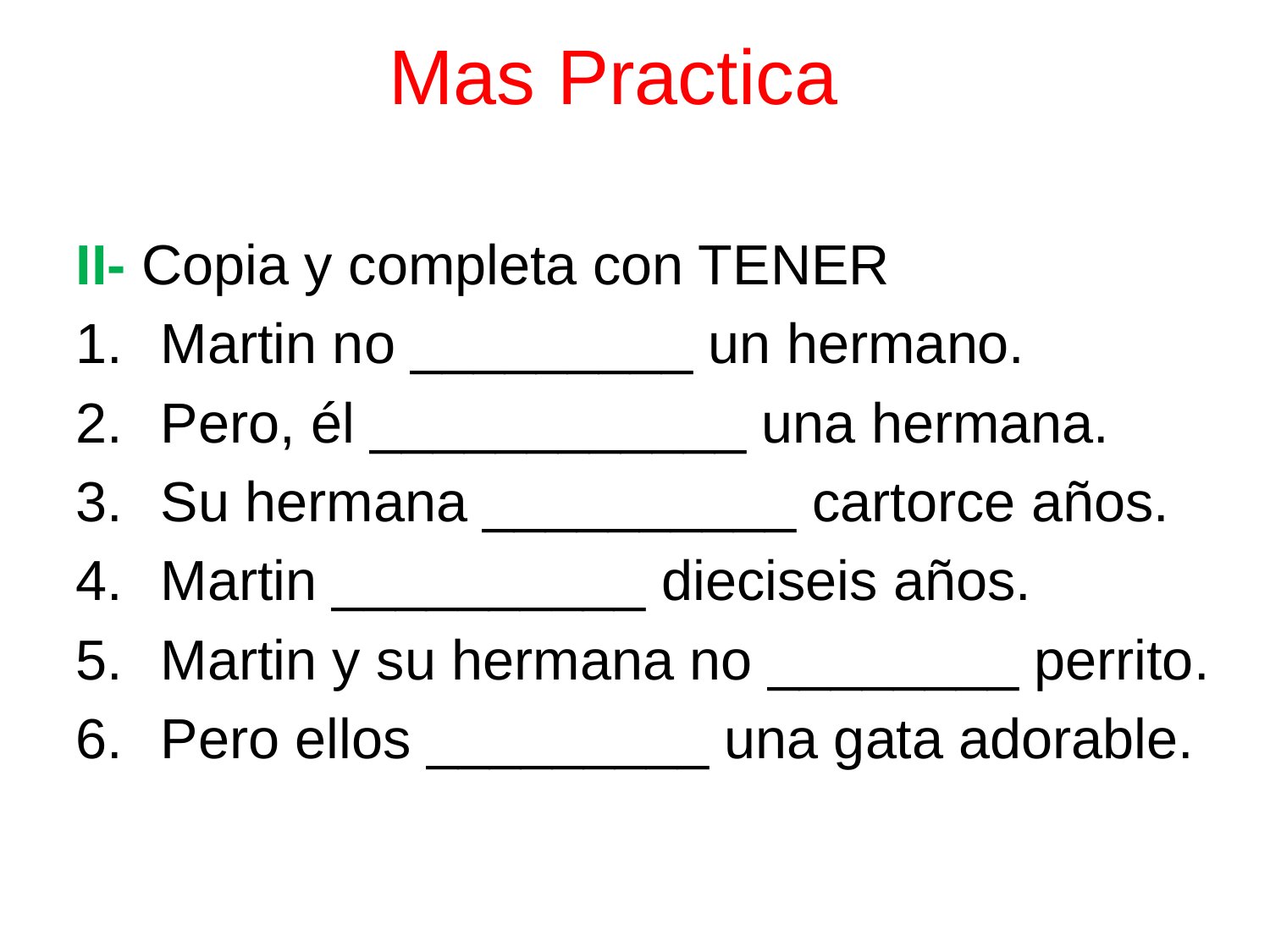

Mas Practica
II- Copia y completa con TENER
Martin no _________ un hermano.
Pero, él ____________ una hermana.
Su hermana __________ cartorce años.
Martin __________ dieciseis años.
Martin y su hermana no ________ perrito.
Pero ellos _________ una gata adorable.